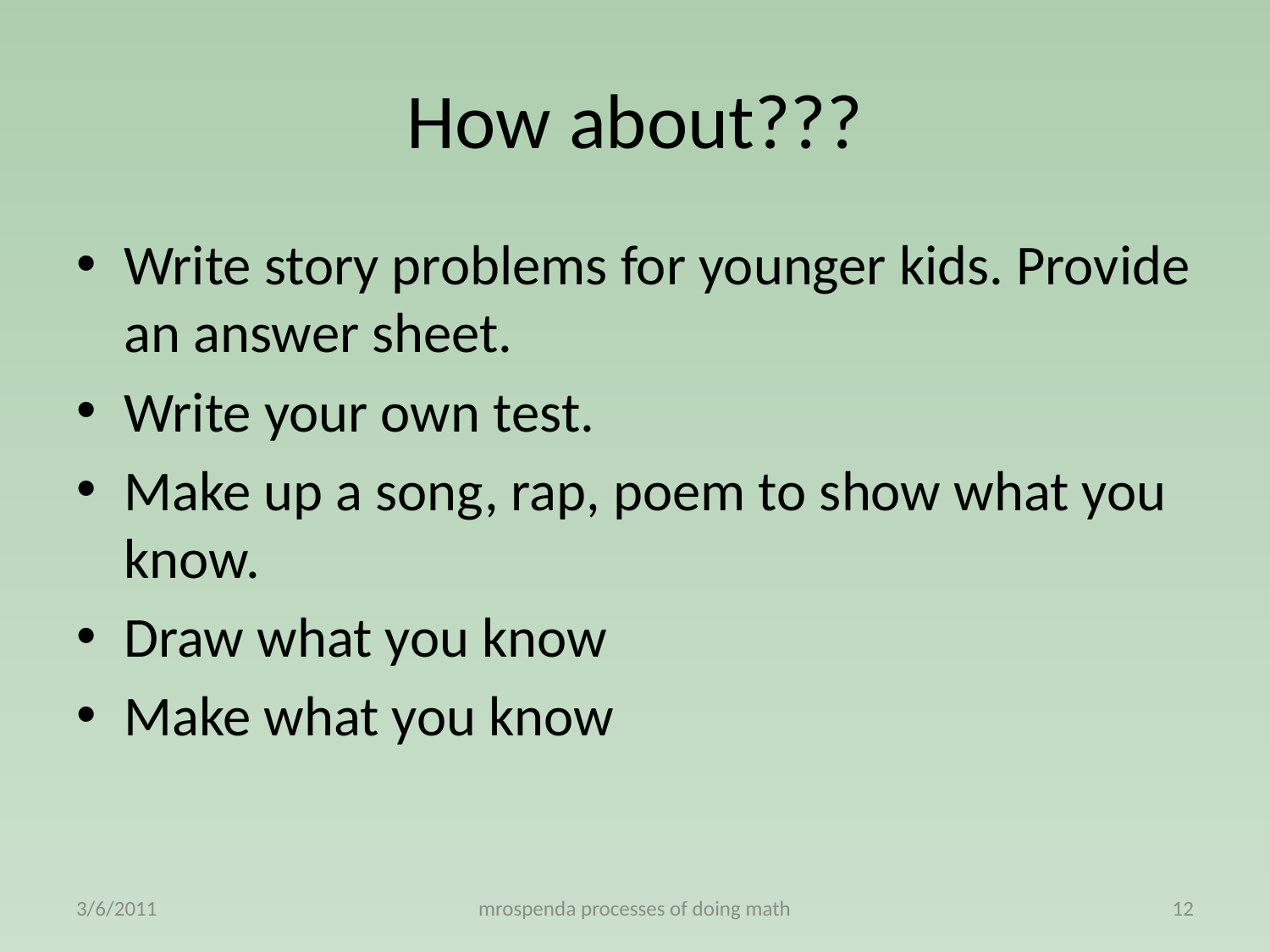

# How about???
Write story problems for younger kids. Provide an answer sheet.
Write your own test.
Make up a song, rap, poem to show what you know.
Draw what you know
Make what you know
3/6/2011
mrospenda processes of doing math
12